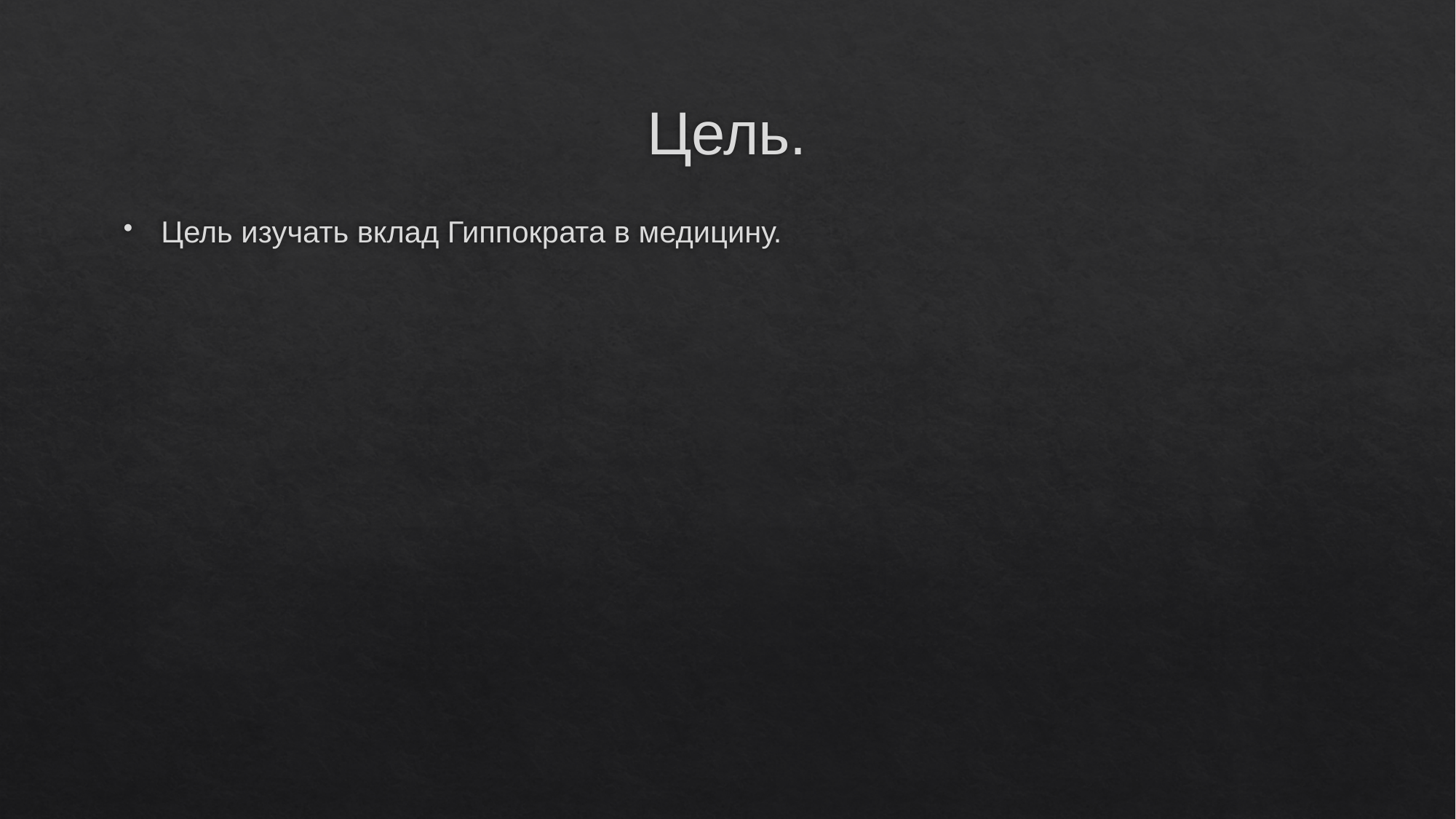

# Цель.
Цель изучать вклад Гиппократа в медицину.